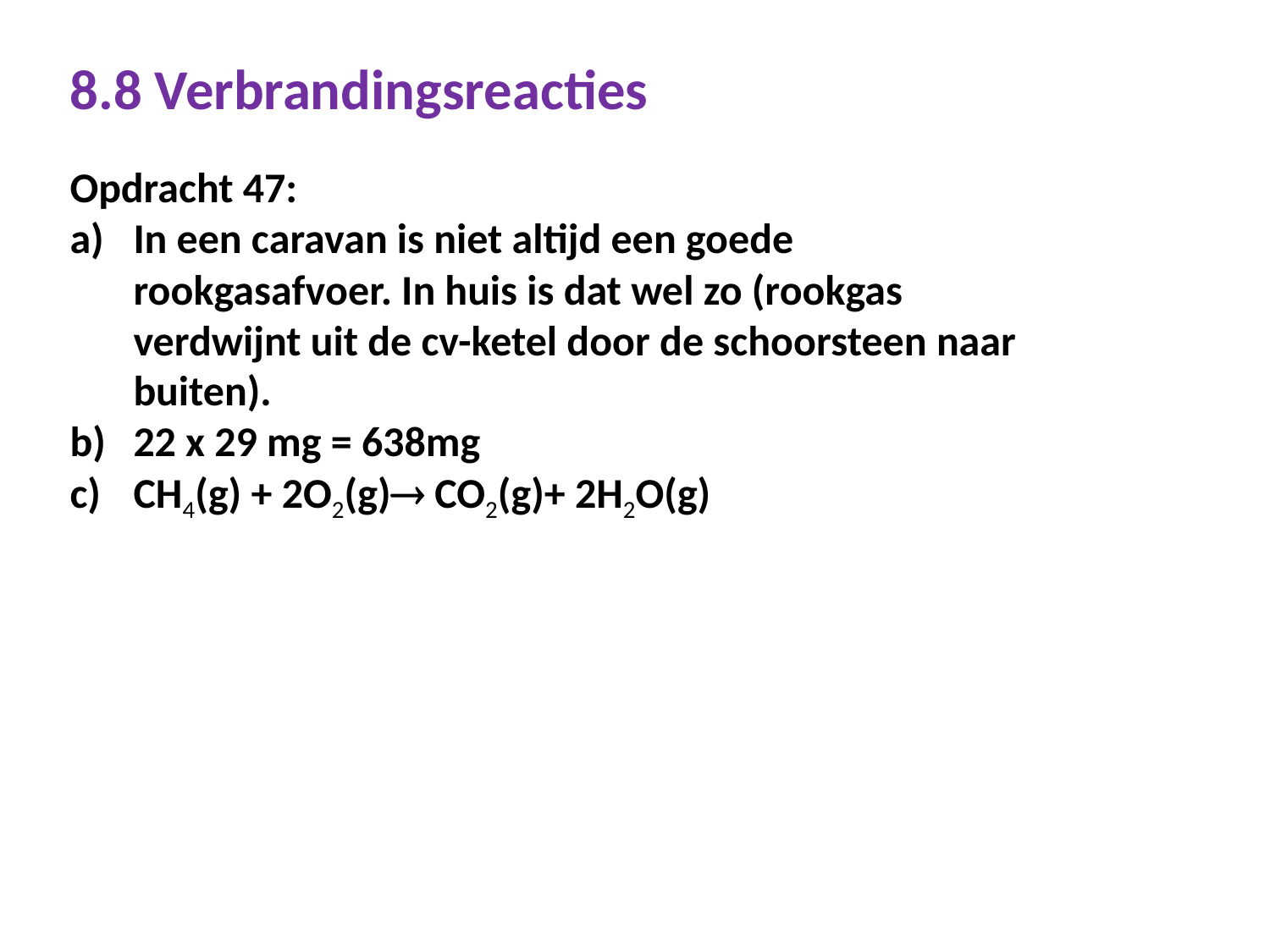

# 8.8 Verbrandingsreacties

Opdracht 47:
In een caravan is niet altijd een goede rookgasafvoer. In huis is dat wel zo (rookgas verdwijnt uit de cv-ketel door de schoorsteen naar buiten).
22 x 29 mg = 638mg
CH4(g) + 2O2(g)→ CO2(g)+ 2H2O(g)